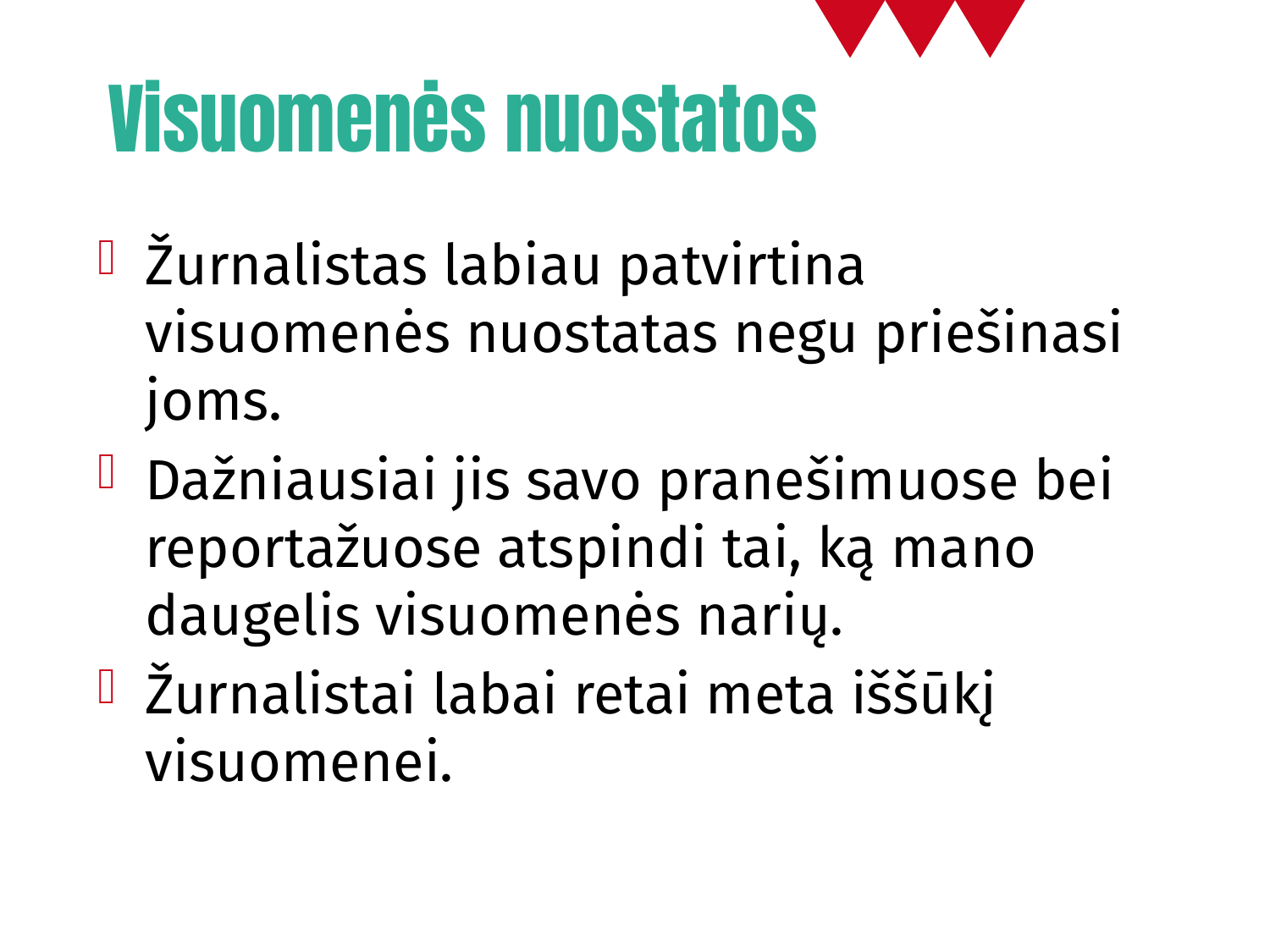

# Visuomenės nuostatos
Žurnalistas labiau patvirtina visuomenės nuostatas negu priešinasi joms.
Dažniausiai jis savo pranešimuose bei reportažuose atspindi tai, ką mano daugelis visuomenės narių.
Žurnalistai labai retai meta iššūkį visuomenei.